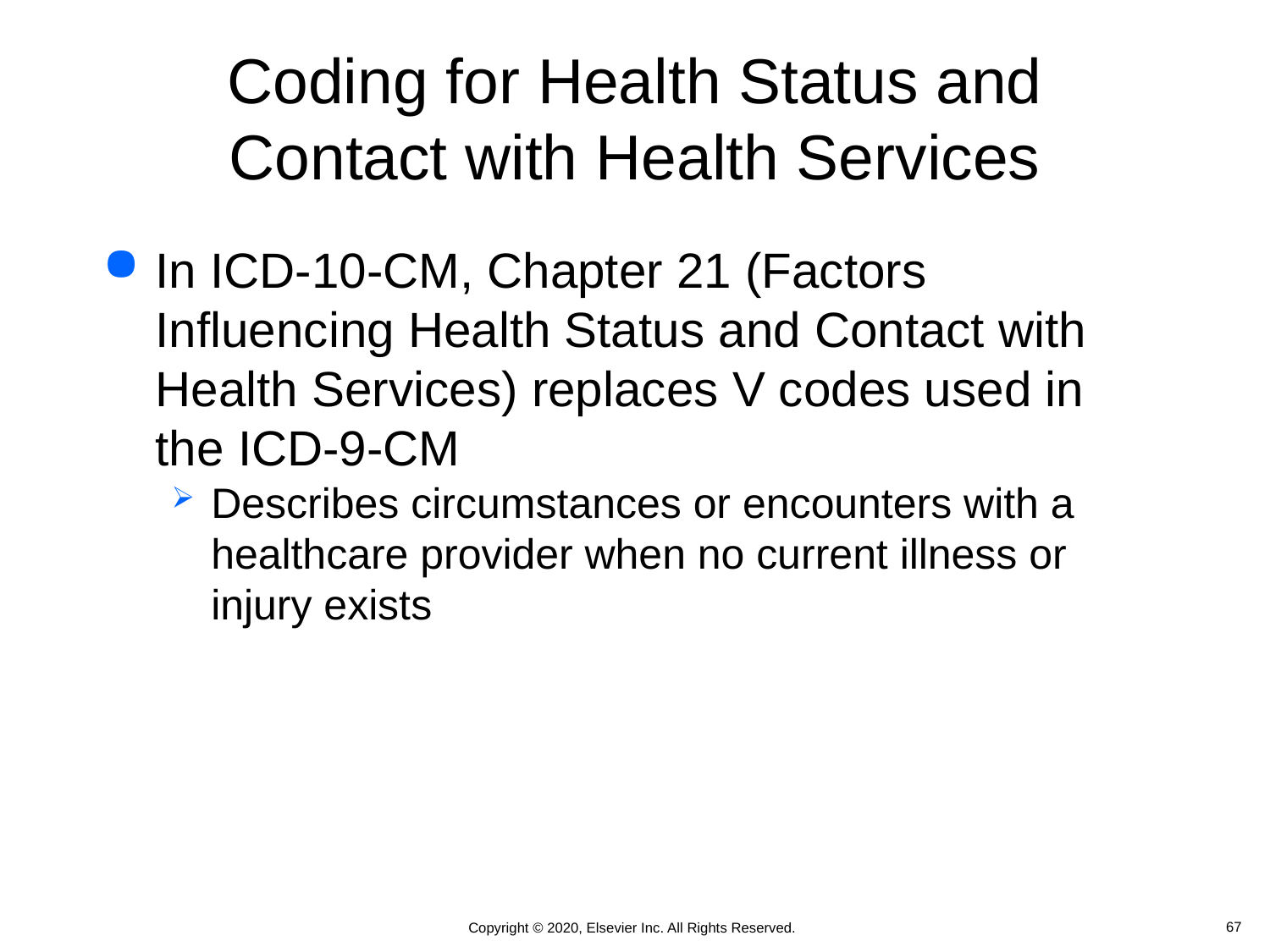

# Coding for Health Status and Contact with Health Services
In ICD-10-CM, Chapter 21 (Factors Influencing Health Status and Contact with Health Services) replaces V codes used in the ICD-9-CM
Describes circumstances or encounters with a healthcare provider when no current illness or injury exists
 67